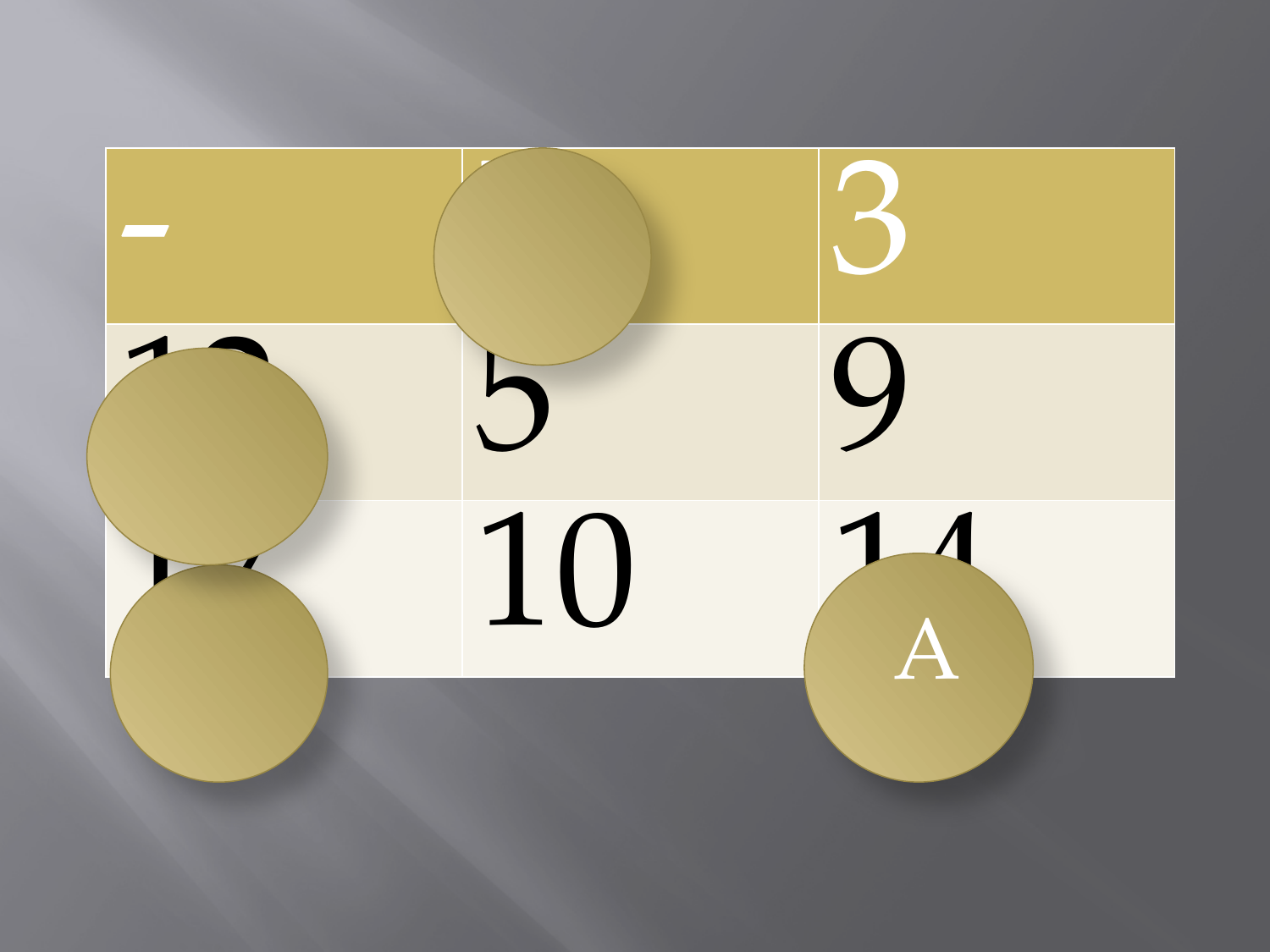

| - | 7 | 3 |
| --- | --- | --- |
| 12 | 5 | 9 |
| 17 | 10 | 14 |

  A